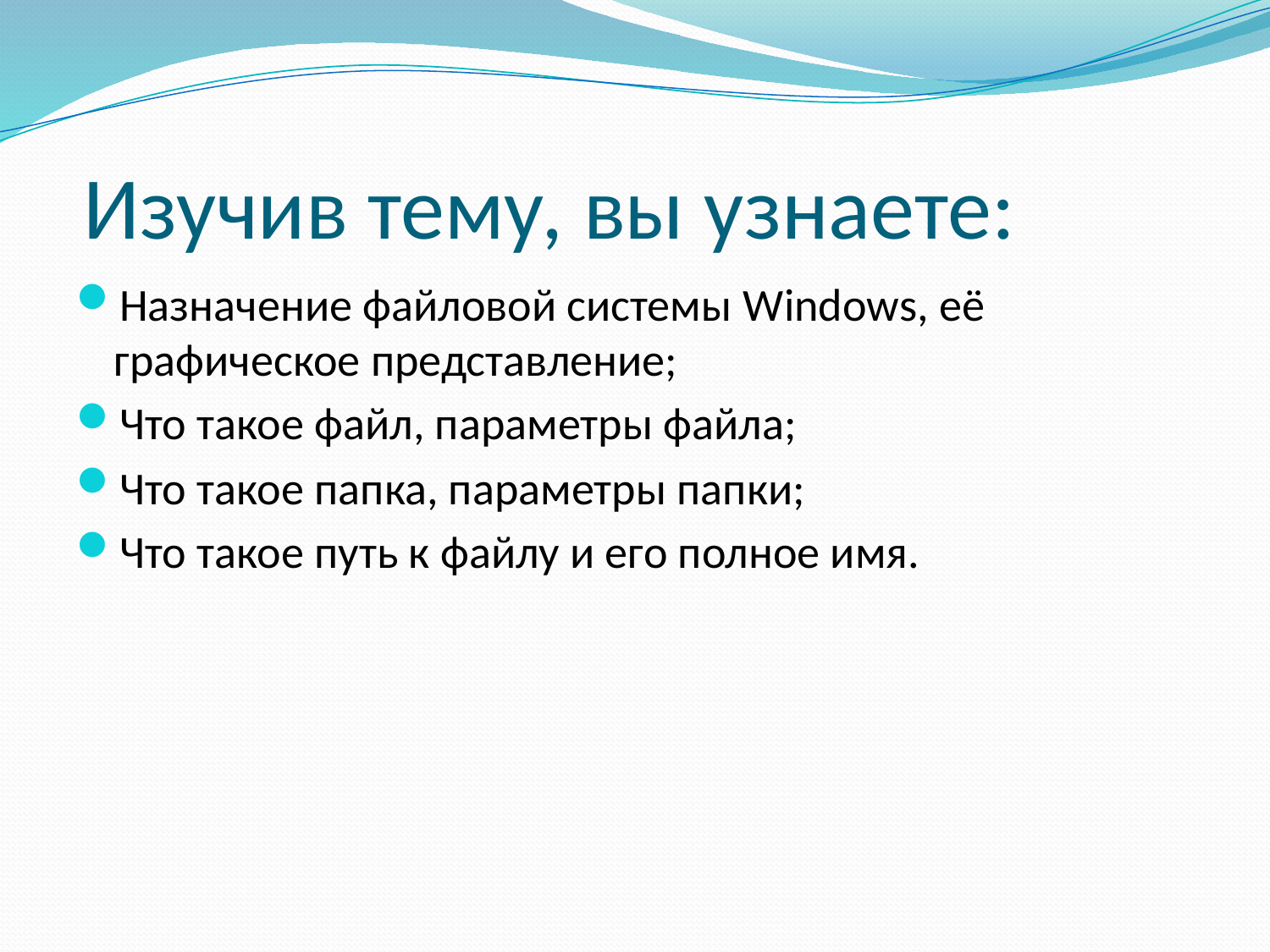

# Изучив тему, вы узнаете:
Назначение файловой системы Windows, её графическое представление;
Что такое файл, параметры файла;
Что такое папка, параметры папки;
Что такое путь к файлу и его полное имя.